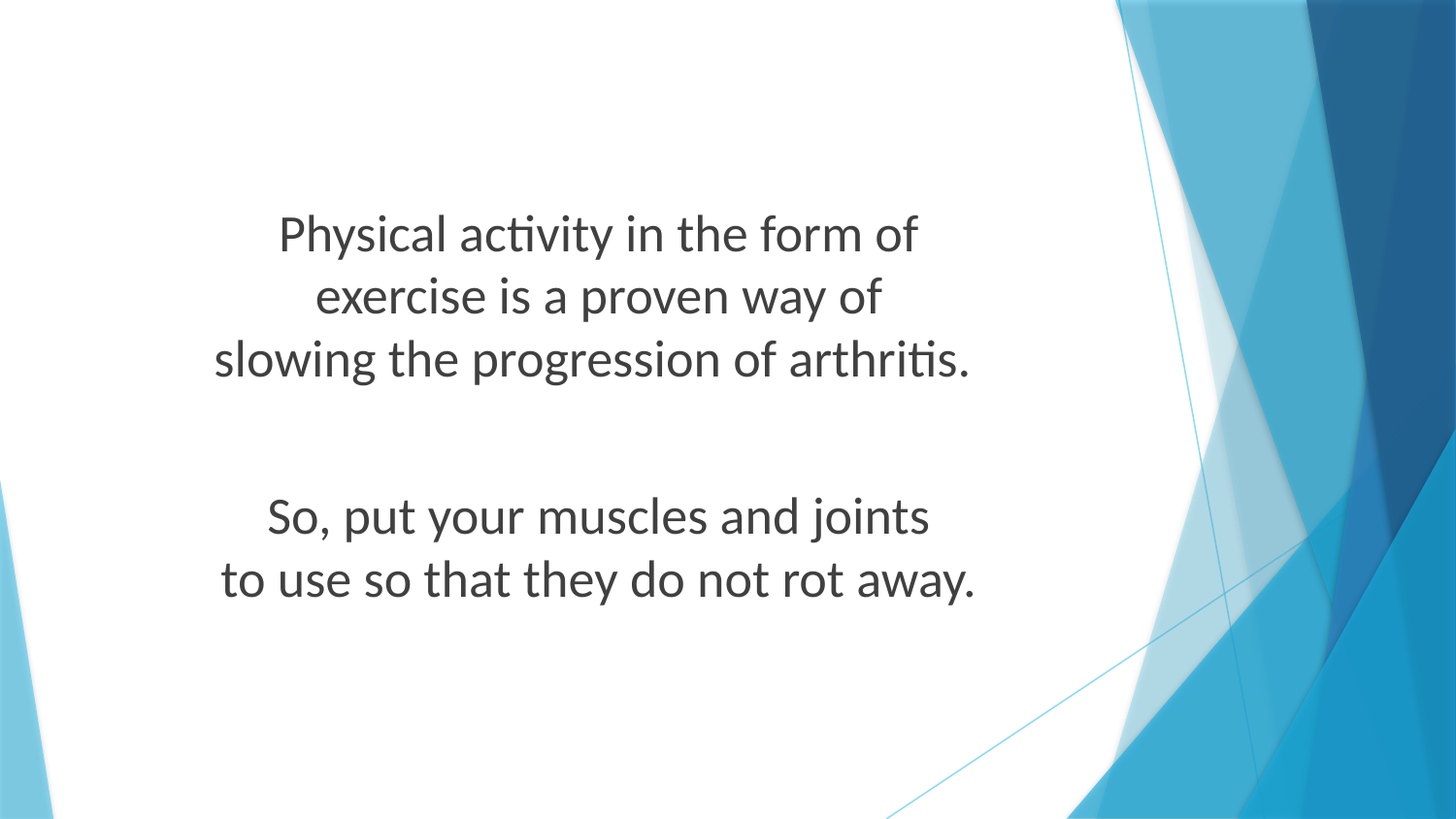

Physical activity in the form of
exercise is a proven way of
slowing the progression of arthritis.

So, put your muscles and joints
to use so that they do not rot away.